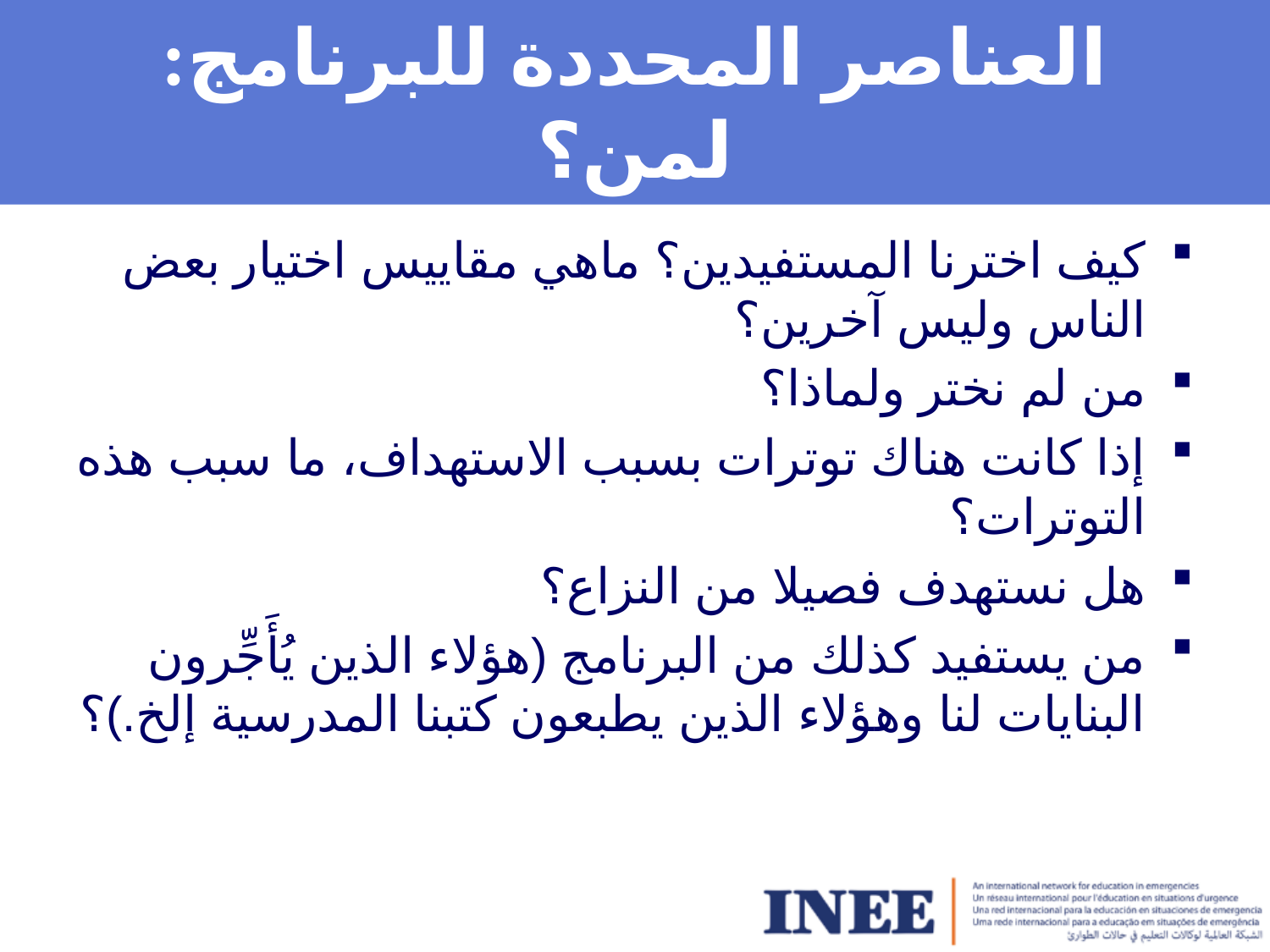

# العناصر المحددة للبرنامج: لمن؟
كيف اخترنا المستفيدين؟ ماهي مقاييس اختيار بعض الناس وليس آخرين؟
من لم نختر ولماذا؟
إذا كانت هناك توترات بسبب الاستهداف، ما سبب هذه التوترات؟
هل نستهدف فصيلا من النزاع؟
من يستفيد كذلك من البرنامج (هؤلاء الذين يُأَجِّرون البنايات لنا وهؤلاء الذين يطبعون كتبنا المدرسية إلخ.)؟